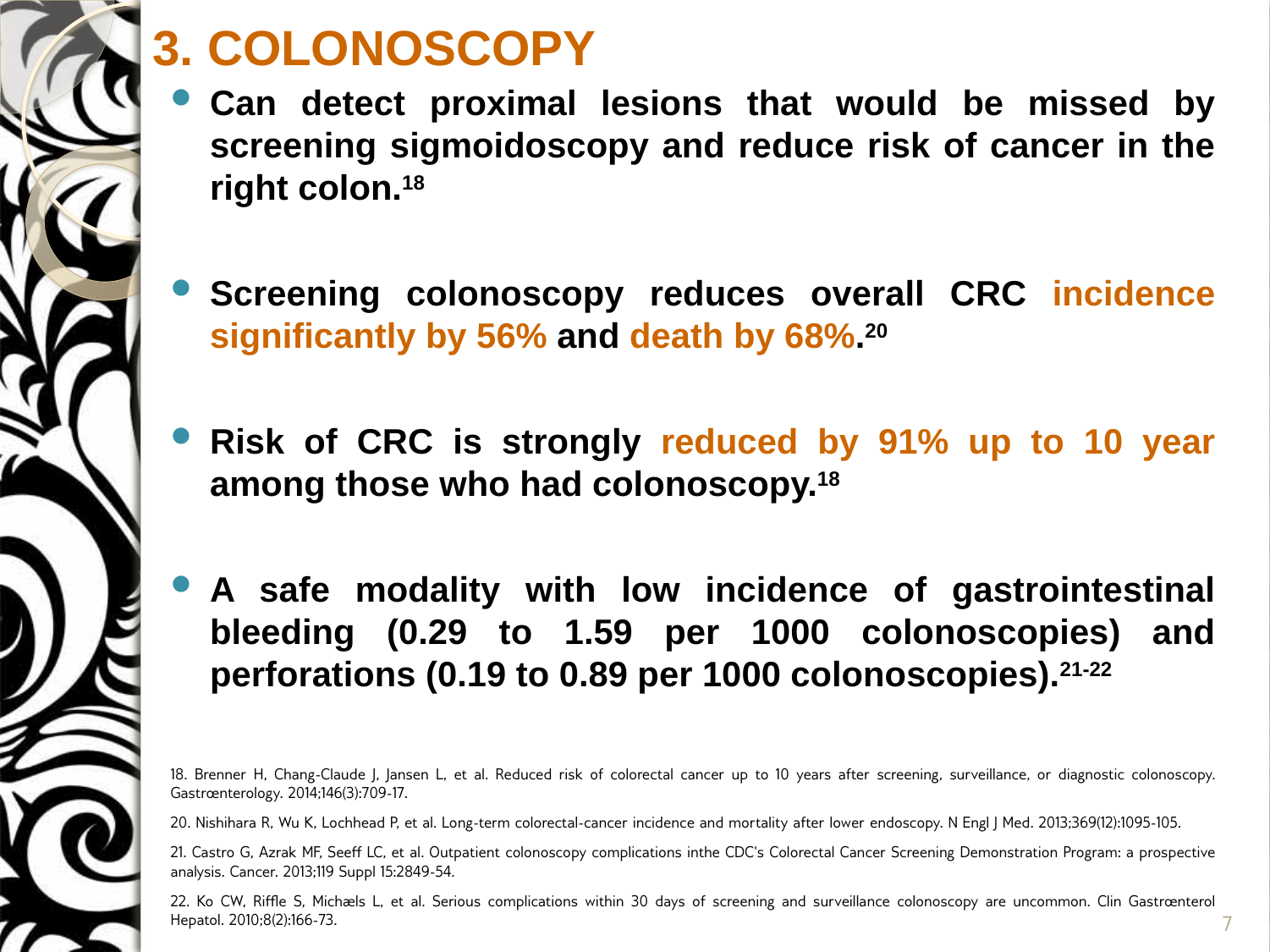

3. COLONOSCOPY
Can detect proximal lesions that would be missed by screening sigmoidoscopy and reduce risk of cancer in the right colon.18
Screening colonoscopy reduces overall CRC incidence significantly by 56% and death by 68%.20
Risk of CRC is strongly reduced by 91% up to 10 year among those who had colonoscopy.18
A safe modality with low incidence of gastrointestinal bleeding (0.29 to 1.59 per 1000 colonoscopies) and perforations (0.19 to 0.89 per 1000 colonoscopies).21-22

18. Brenner H, Chang-Claude J, Jansen L, et al. Reduced risk of colorectal cancer up to 10 years after screening, surveillance, or diagnostic colonoscopy. Gastroenterology. 2014;146(3):709-17.
20. Nishihara R, Wu K, Lochhead P, et al. Long-term colorectal-cancer incidence and mortality after lower endoscopy. N Engl J Med. 2013;369(12):1095-105.
21. Castro G, Azrak MF, Seeff LC, et al. Outpatient colonoscopy complications inthe CDC's Colorectal Cancer Screening Demonstration Program: a prospective analysis. Cancer. 2013;119 Suppl 15:2849-54.
22. Ko CW, Riffle S, Michaels L, et al. Serious complications within 30 days of screening and surveillance colonoscopy are uncommon. Clin Gastroenterol Hepatol. 2010;8(2):166-73.
7